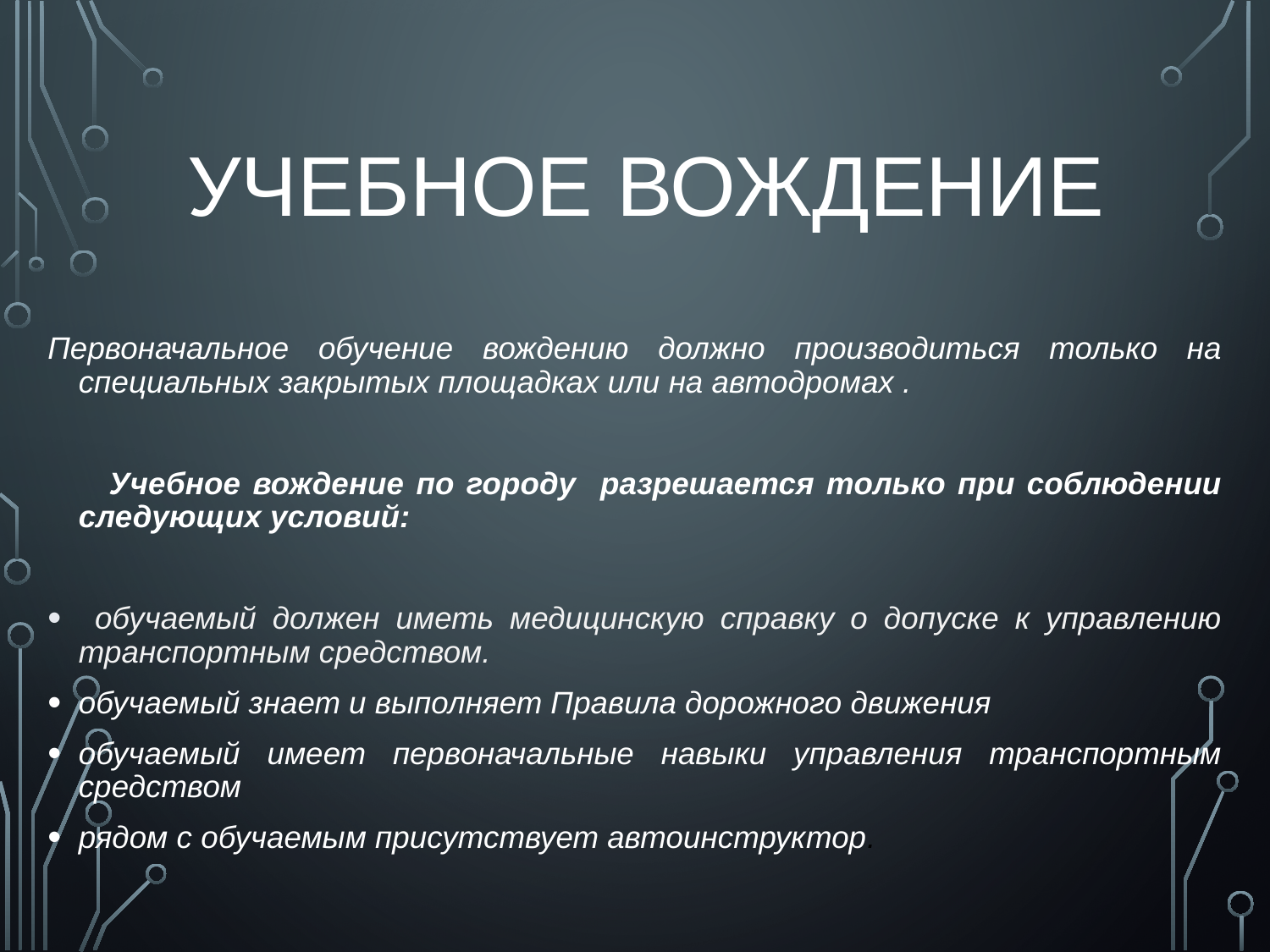

# Учебное вождение
Первоначальное обучение вождению должно производиться только на специальных закрытых площадках или на автодромах .

     Учебное вождение по городу  разрешается только при соблюдении следующих условий:

 обучаемый должен иметь медицинскую справку о допуске к управлению транспортным средством.
обучаемый знает и выполняет Правила дорожного движения
обучаемый имеет первоначальные навыки управления транспортным средством
рядом с обучаемым присутствует автоинструктор.